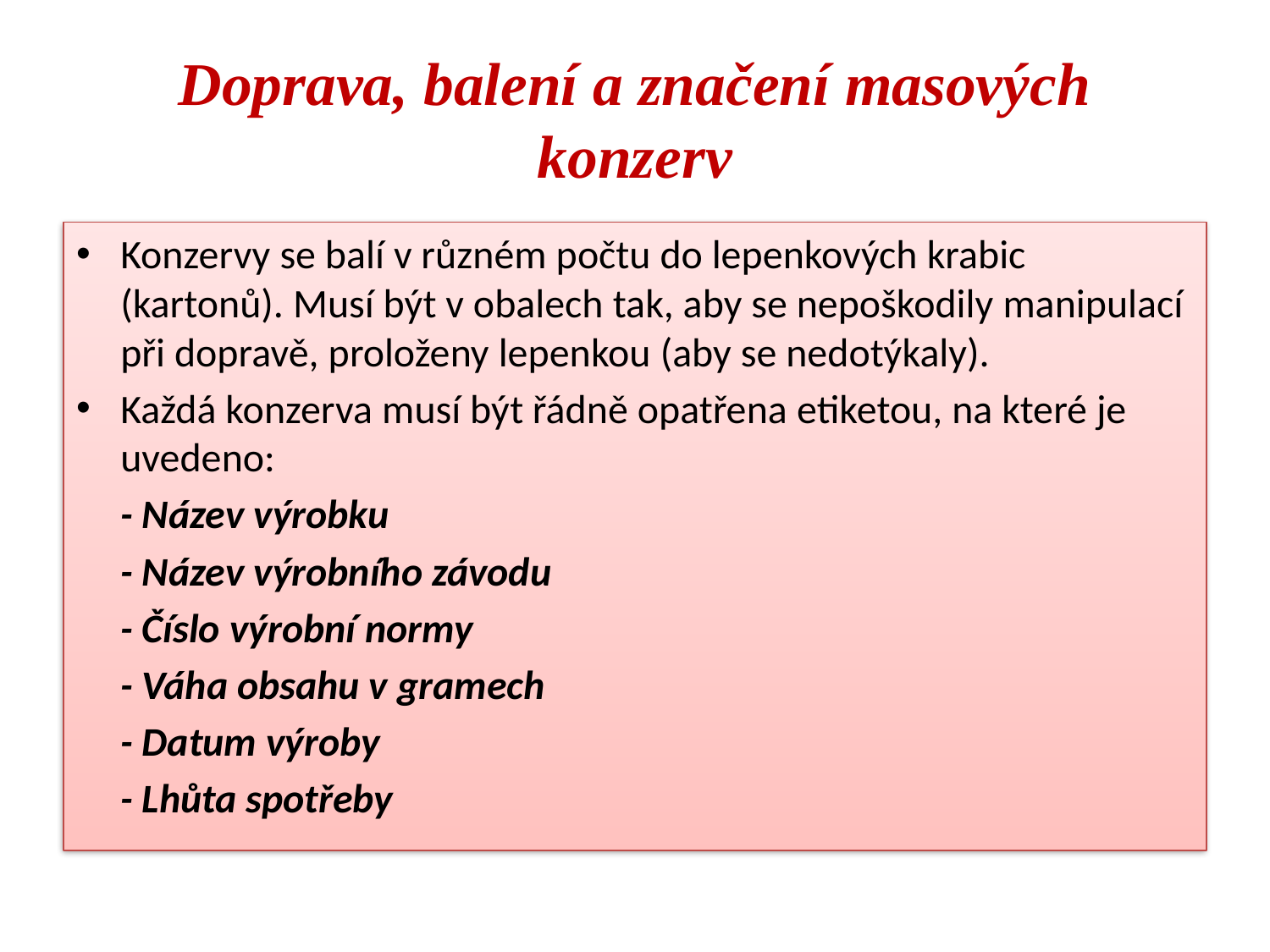

# Doprava, balení a značení masových konzerv
Konzervy se balí v různém počtu do lepenkových krabic (kartonů). Musí být v obalech tak, aby se nepoškodily manipulací při dopravě, proloženy lepenkou (aby se nedotýkaly).
Každá konzerva musí být řádně opatřena etiketou, na které je uvedeno:
	- Název výrobku
	- Název výrobního závodu
	- Číslo výrobní normy
	- Váha obsahu v gramech
	- Datum výroby
	- Lhůta spotřeby